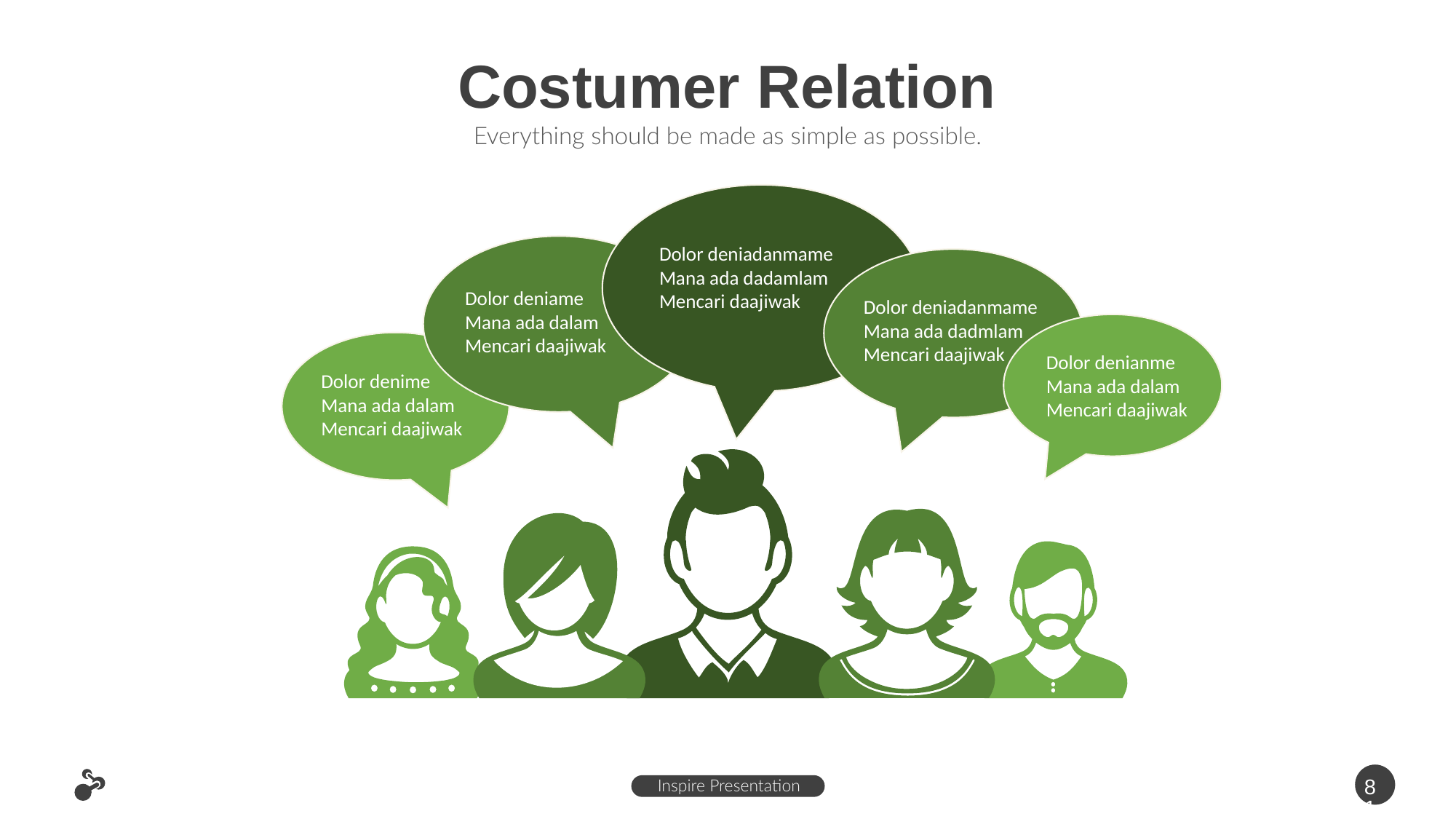

Costumer Relation
Everything should be made as simple as possible.

Dolor deniadanmame
Mana ada dadamlam
Mencari daajiwak

Dolor deniame
Mana ada dalam
Mencari daajiwak

Dolor deniadanmame
Mana ada dadmlam
Mencari daajiwak

Dolor denianme
Mana ada dalam
Mencari daajiwak

Dolor denime
Mana ada dalam
Mencari daajiwak

81

Inspire Presentation